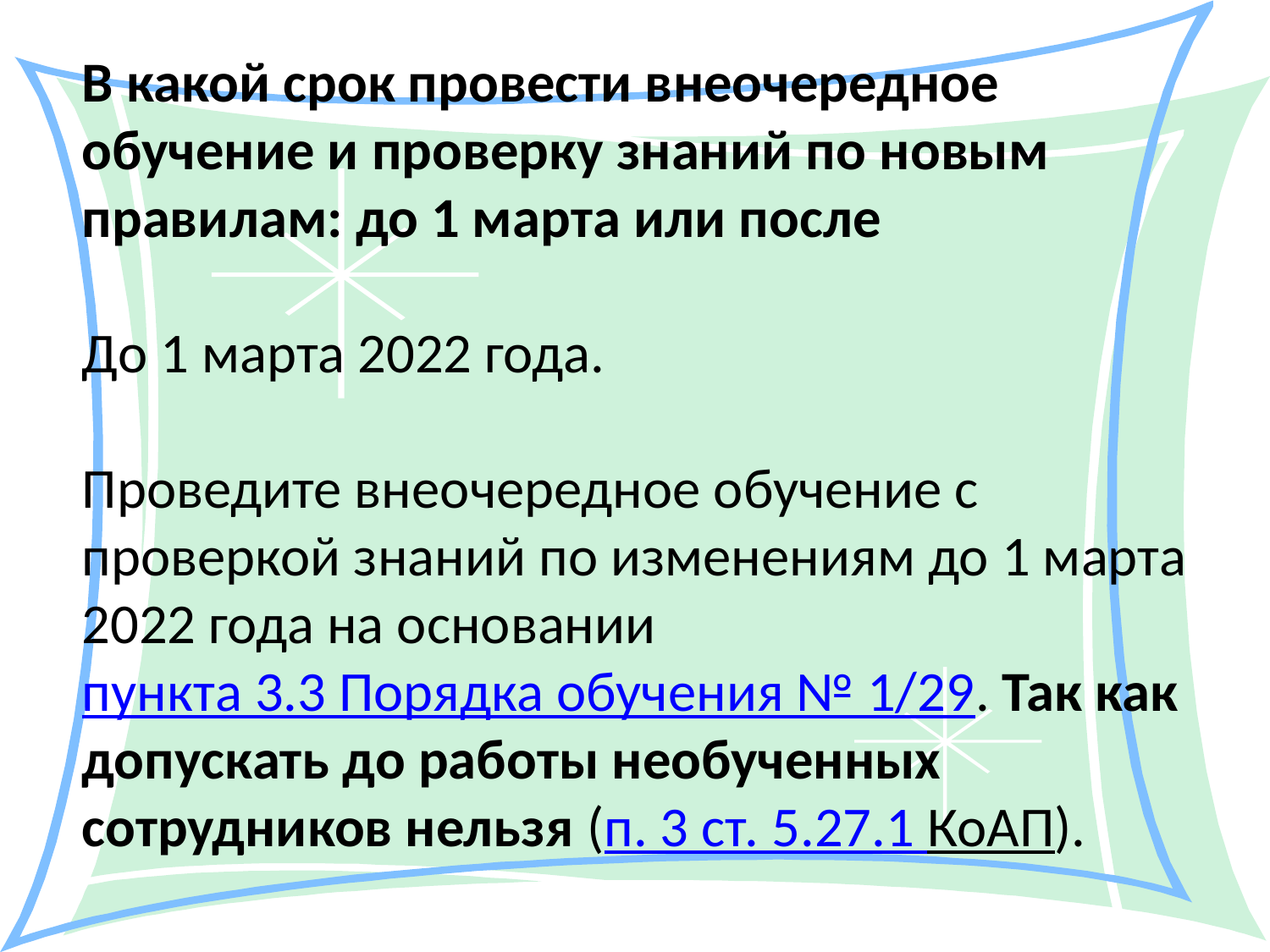

В какой срок провести внеочередное обучение и проверку знаний по новым правилам: до 1 марта или после

До 1 марта 2022 года.

Проведите внеочередное обучение с проверкой знаний по изменениям до 1 марта 2022 года на основании пункта 3.3 Порядка обучения № 1/29. Так как допускать до работы необученных сотрудников нельзя (п. 3 ст. 5.27.1 КоАП).